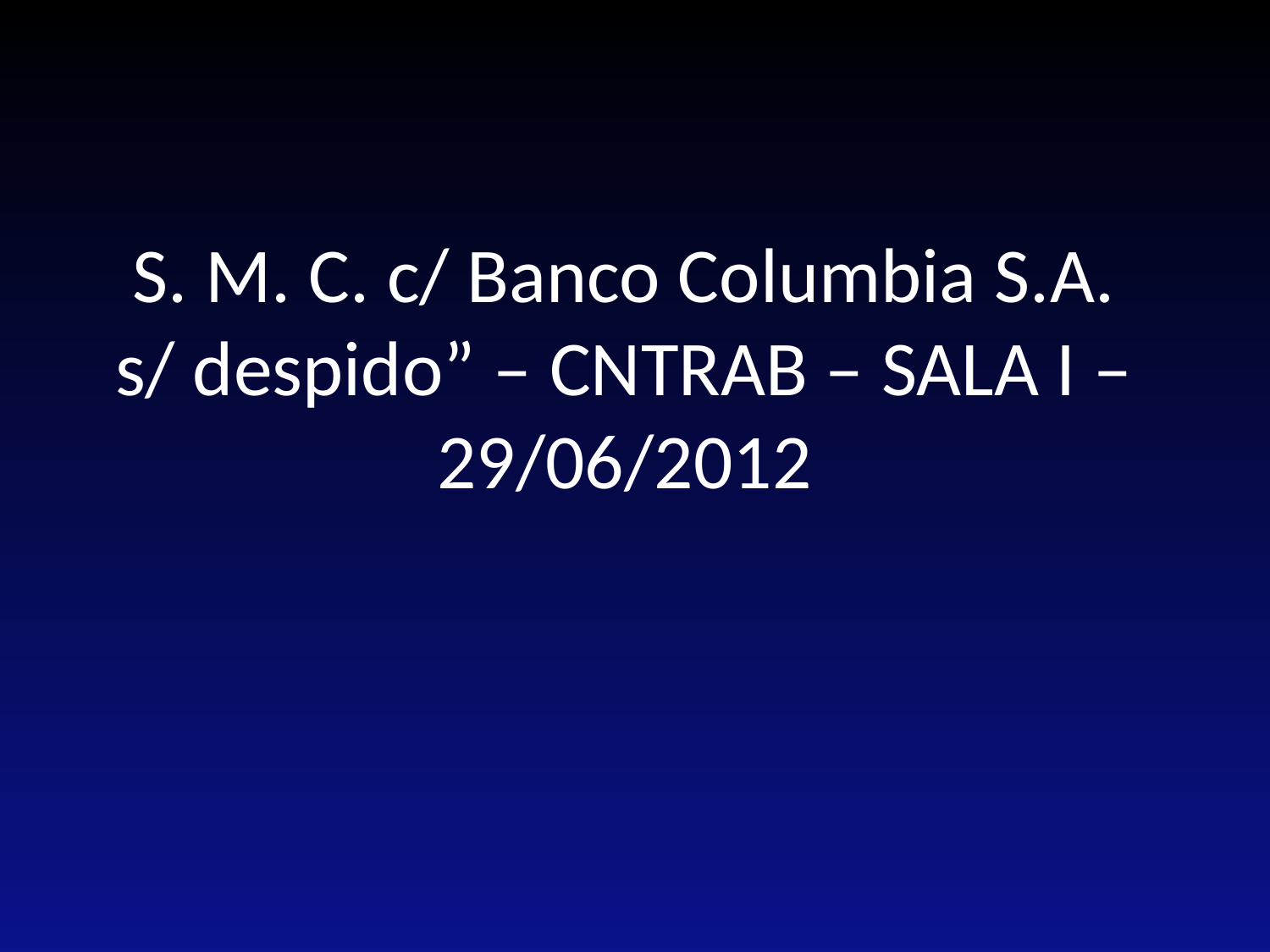

# S. M. C. c/ Banco Columbia S.A. s/ despido” – CNTRAB – SALA I – 29/06/2012